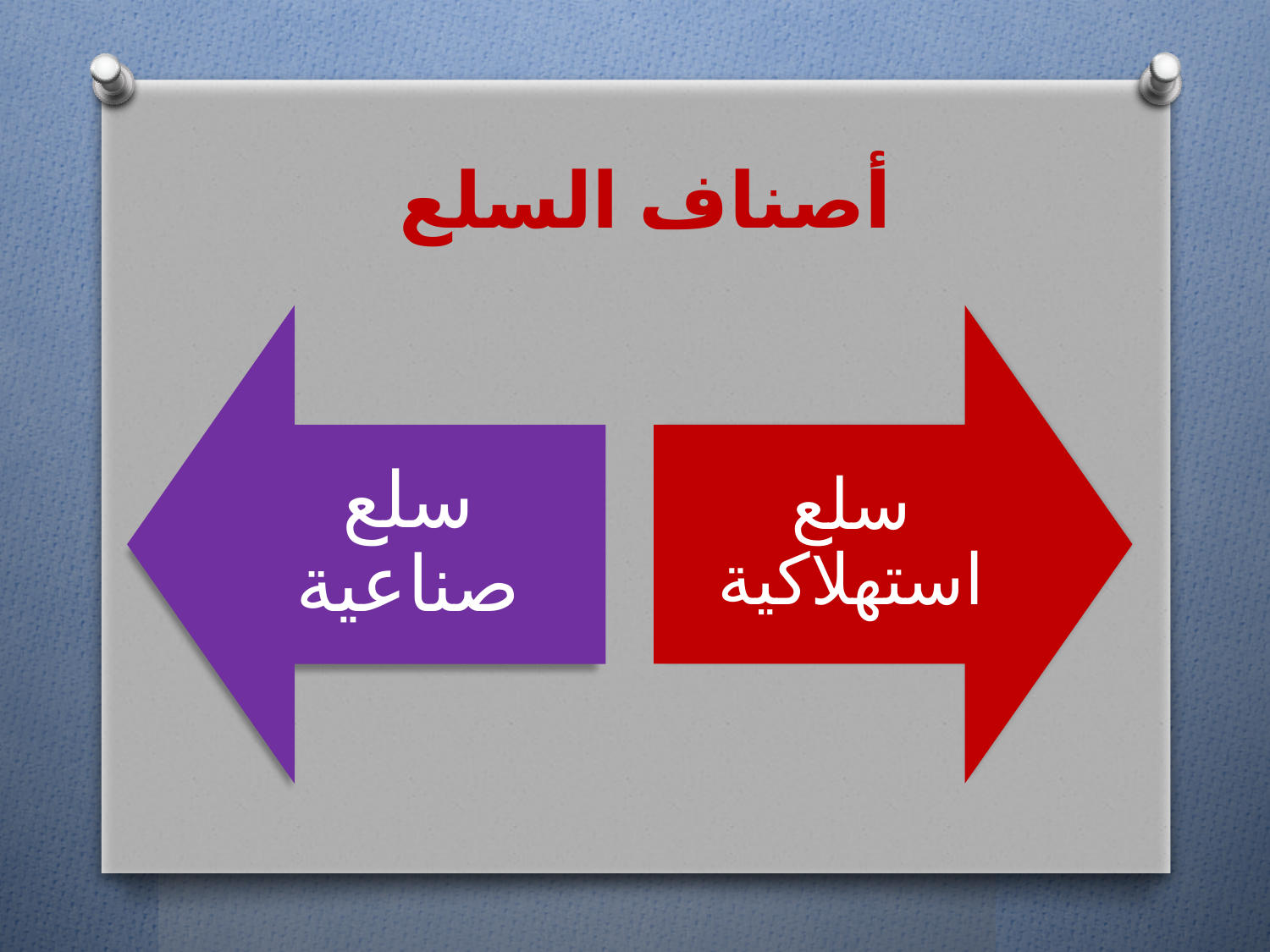

# أصناف السلع
سلع صناعية
سلع استهلاكية